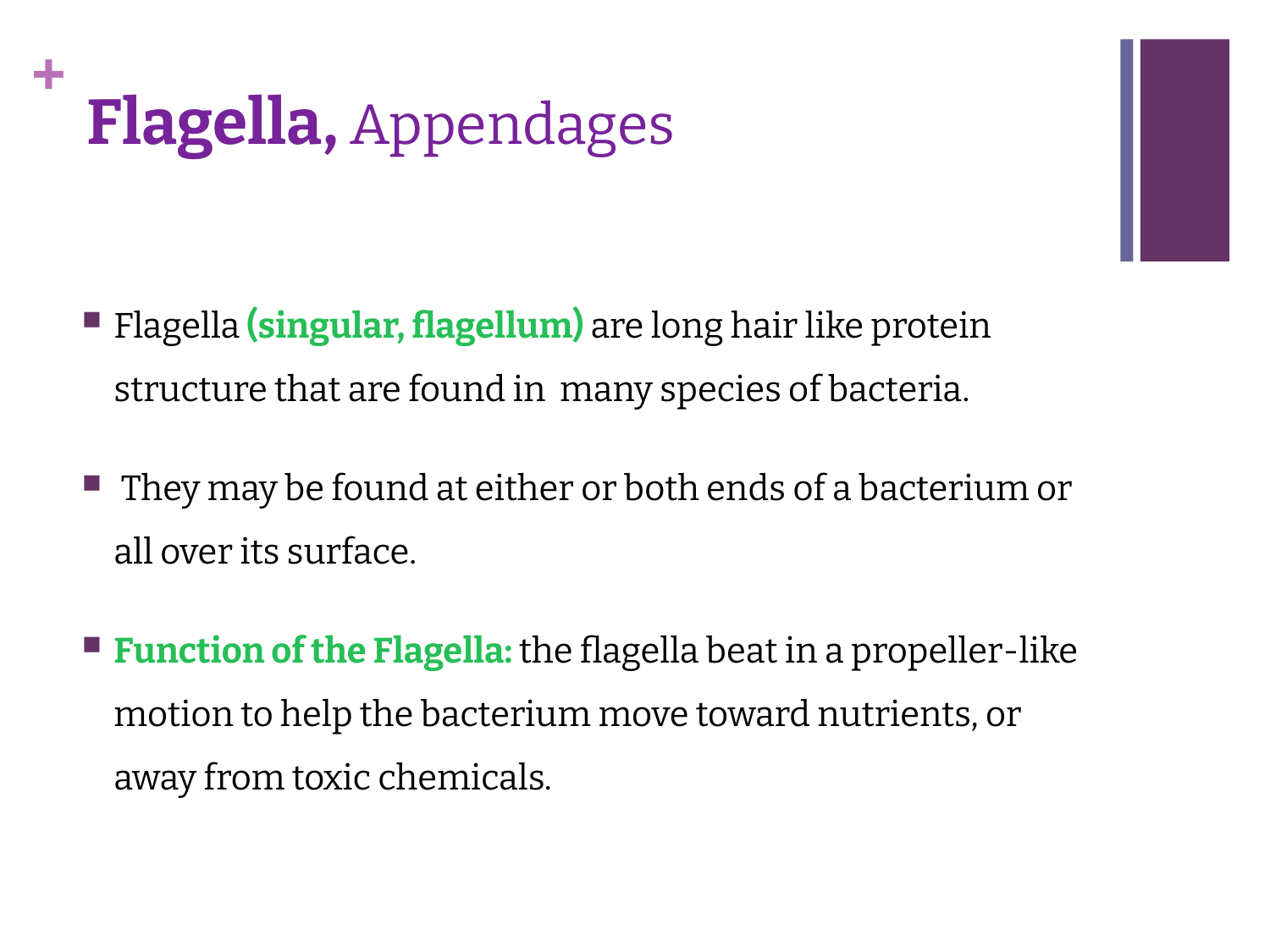

# Flagella, Appendages
Flagella (singular, flagellum) are long hair like protein structure that are found in  many species of bacteria.
 They may be found at either or both ends of a bacterium or all over its surface.
Function of the Flagella: the flagella beat in a propeller-like motion to help the bacterium move toward nutrients, or away from toxic chemicals.